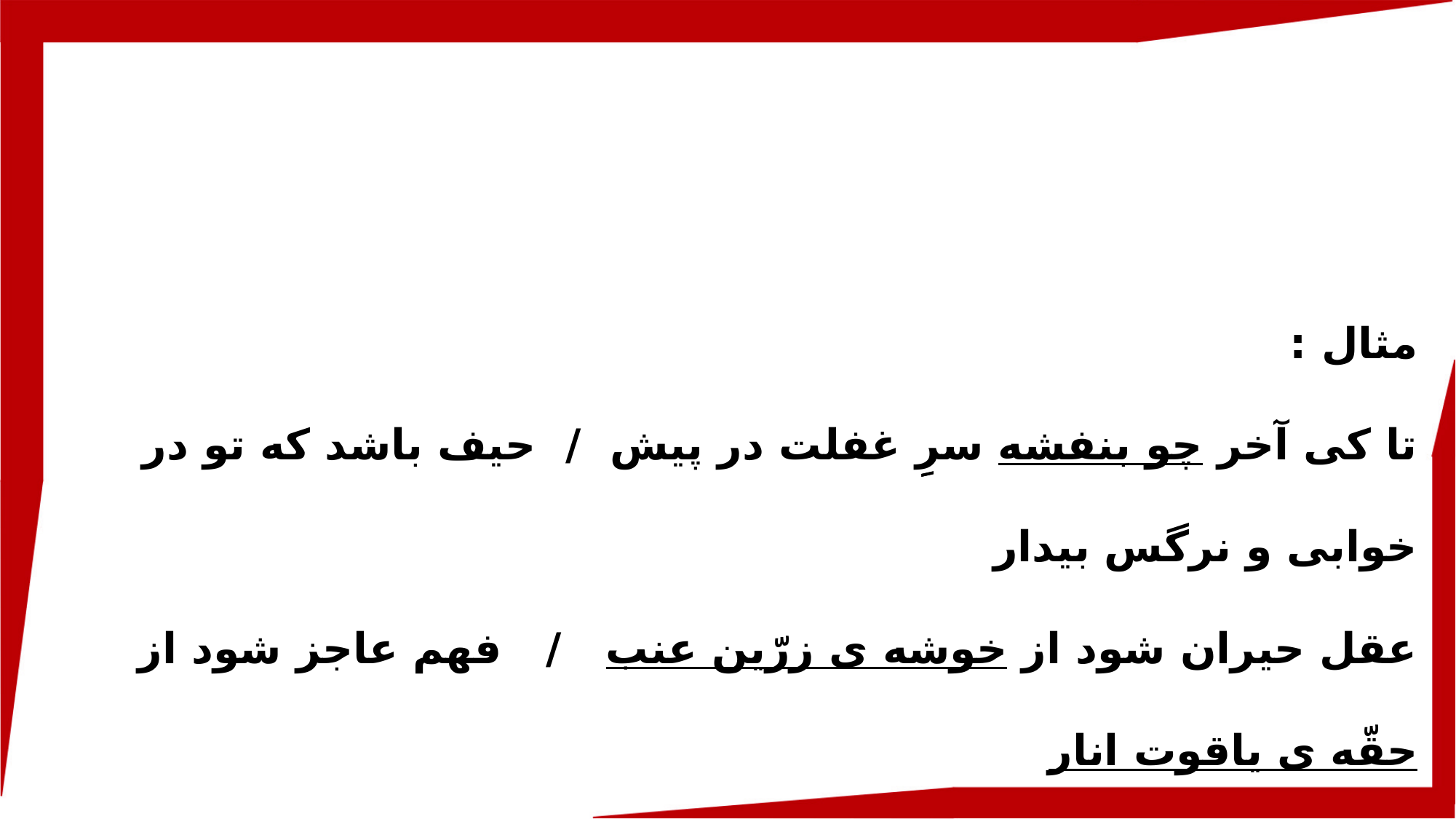

مثال :
تا کی آخر چو بنفشه سرِِ غفلت در پیش  /  حیف باشد که تو در خوابی و نرگس بیدار
عقل حیران شود از خوشه ی زرّین عنب   /   فهم عاجز شود از حقّه ی یاقوت انار